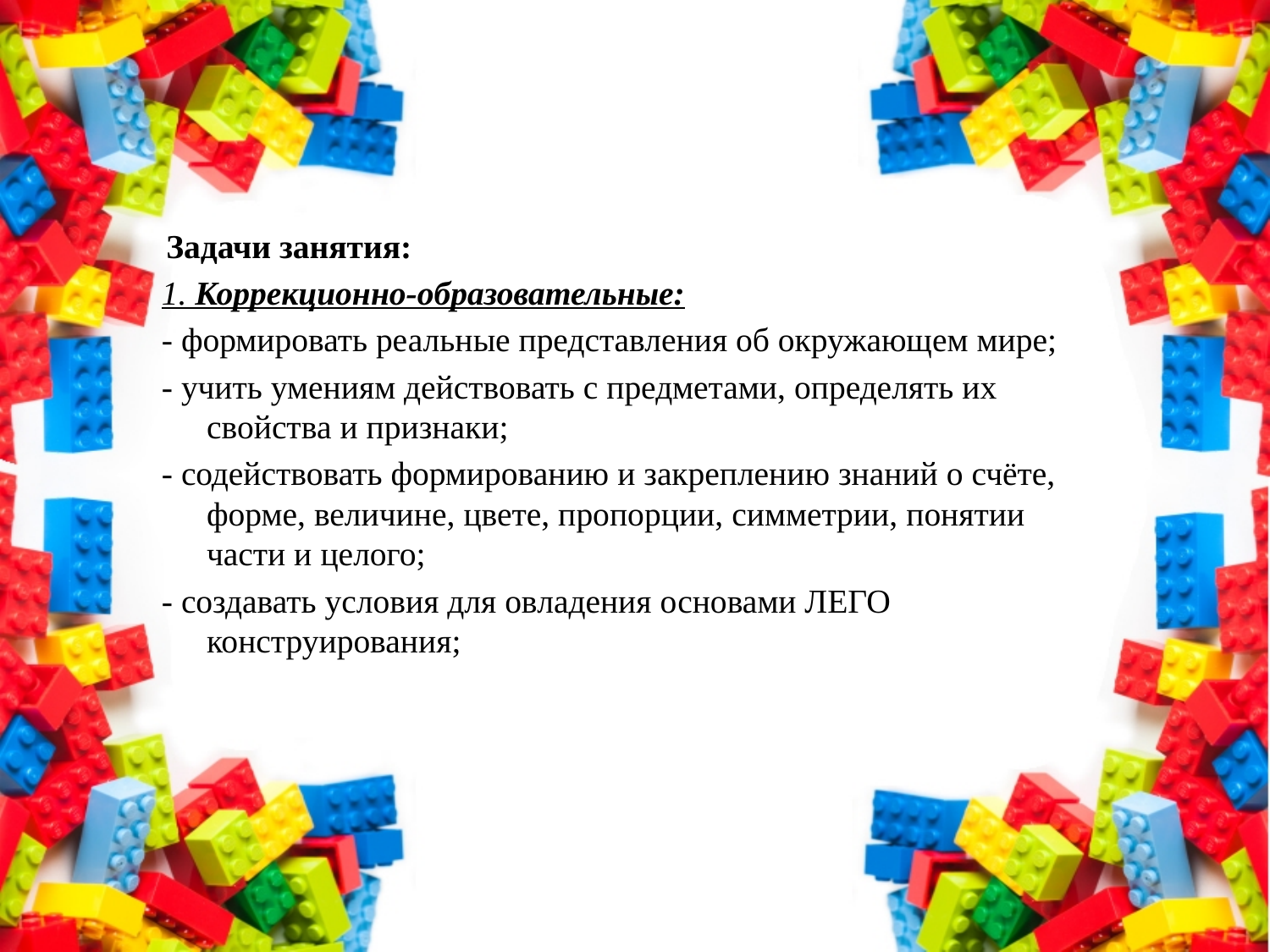

Задачи занятия:
1. Коррекционно-образовательные:
- формировать реальные представления об окружающем мире;
- учить умениям действовать с предметами, определять их свойства и признаки;
- содействовать формированию и закреплению знаний о счёте, форме, величине, цвете, пропорции, симметрии, понятии части и целого;
- создавать условия для овладения основами ЛЕГО конструирования;